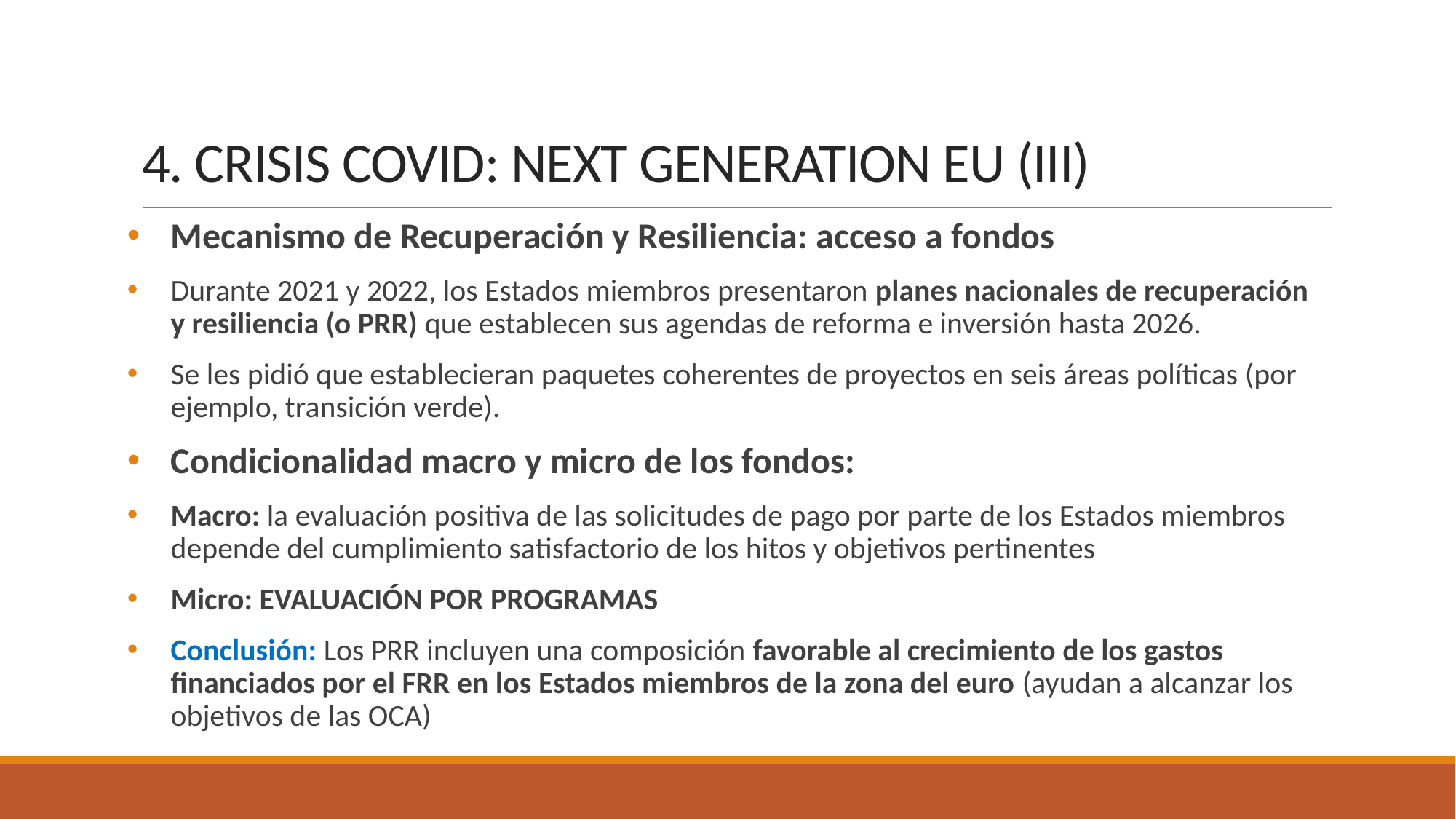

4. CRISIS COVID: NEXT GENERATION EU (III)
Mecanismo de Recuperación y Resiliencia: acceso a fondos
Durante 2021 y 2022, los Estados miembros presentaron planes nacionales de recuperación y resiliencia (o PRR) que establecen sus agendas de reforma e inversión hasta 2026.
Se les pidió que establecieran paquetes coherentes de proyectos en seis áreas políticas (por ejemplo, transición verde).
Condicionalidad macro y micro de los fondos:
Macro: la evaluación positiva de las solicitudes de pago por parte de los Estados miembros depende del cumplimiento satisfactorio de los hitos y objetivos pertinentes
Micro: EVALUACIÓN POR PROGRAMAS
Conclusión: Los PRR incluyen una composición favorable al crecimiento de los gastos financiados por el FRR en los Estados miembros de la zona del euro (ayudan a alcanzar los objetivos de las OCA)